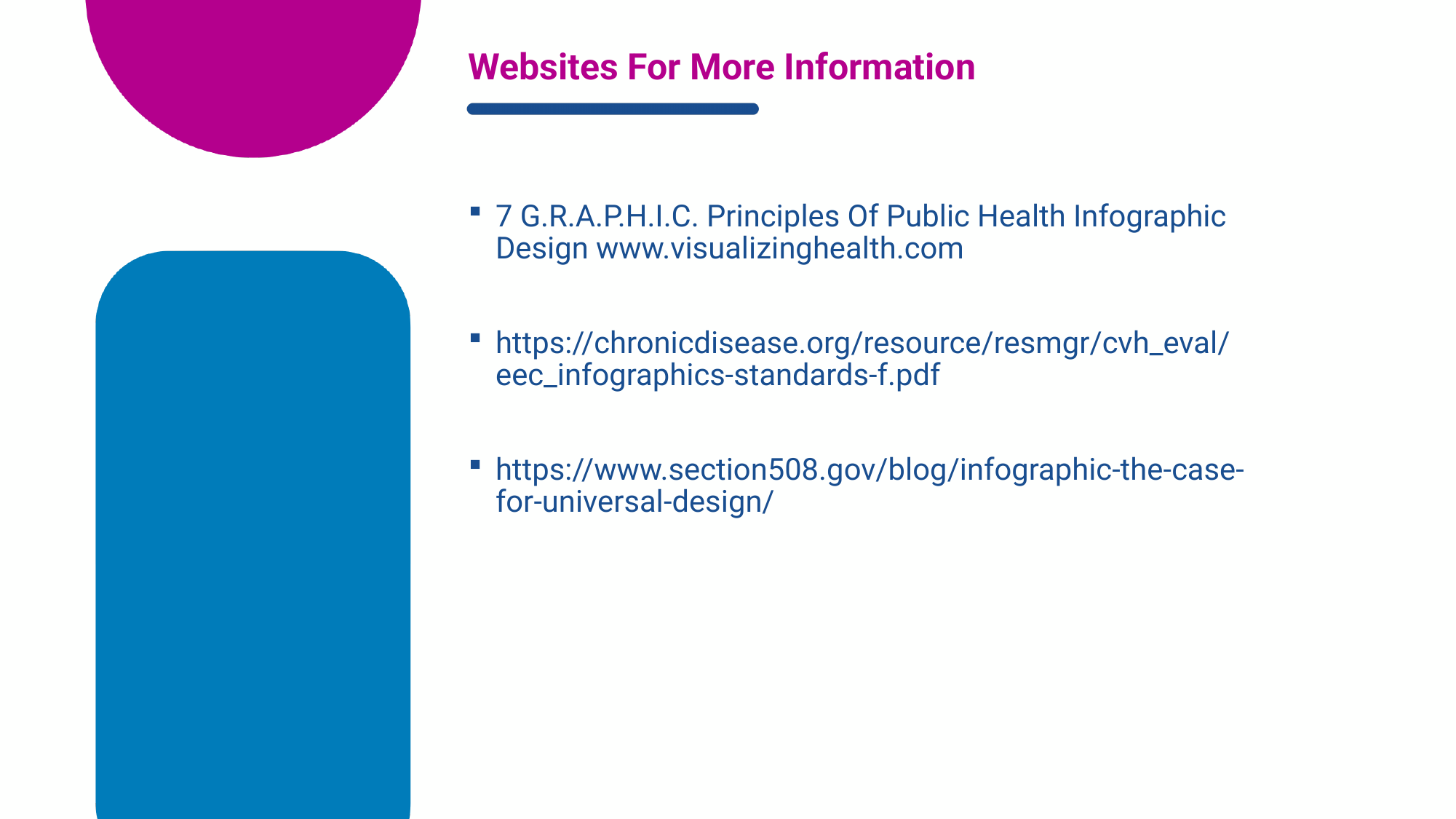

# Websites For More Information
7 G.R.A.P.H.I.C. Principles Of Public Health Infographic Design www.visualizinghealth.com

https://chronicdisease.org/resource/resmgr/cvh_eval/eec_infographics-standards-f.pdf

https://www.section508.gov/blog/infographic-the-case-for-universal-design/